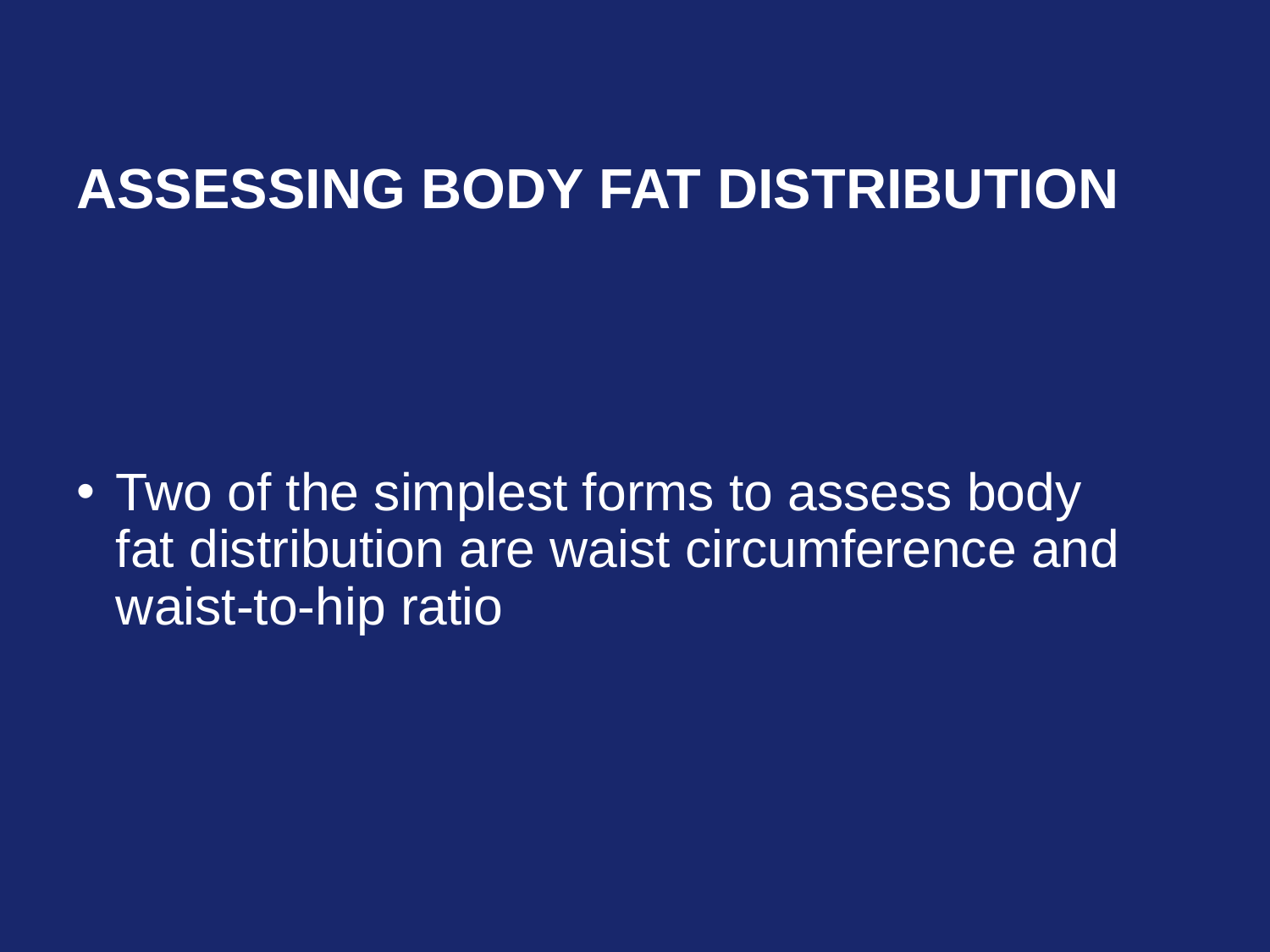

# Assessing Body Fat Distribution
Two of the simplest forms to assess body fat distribution are waist circumference and waist-to-hip ratio